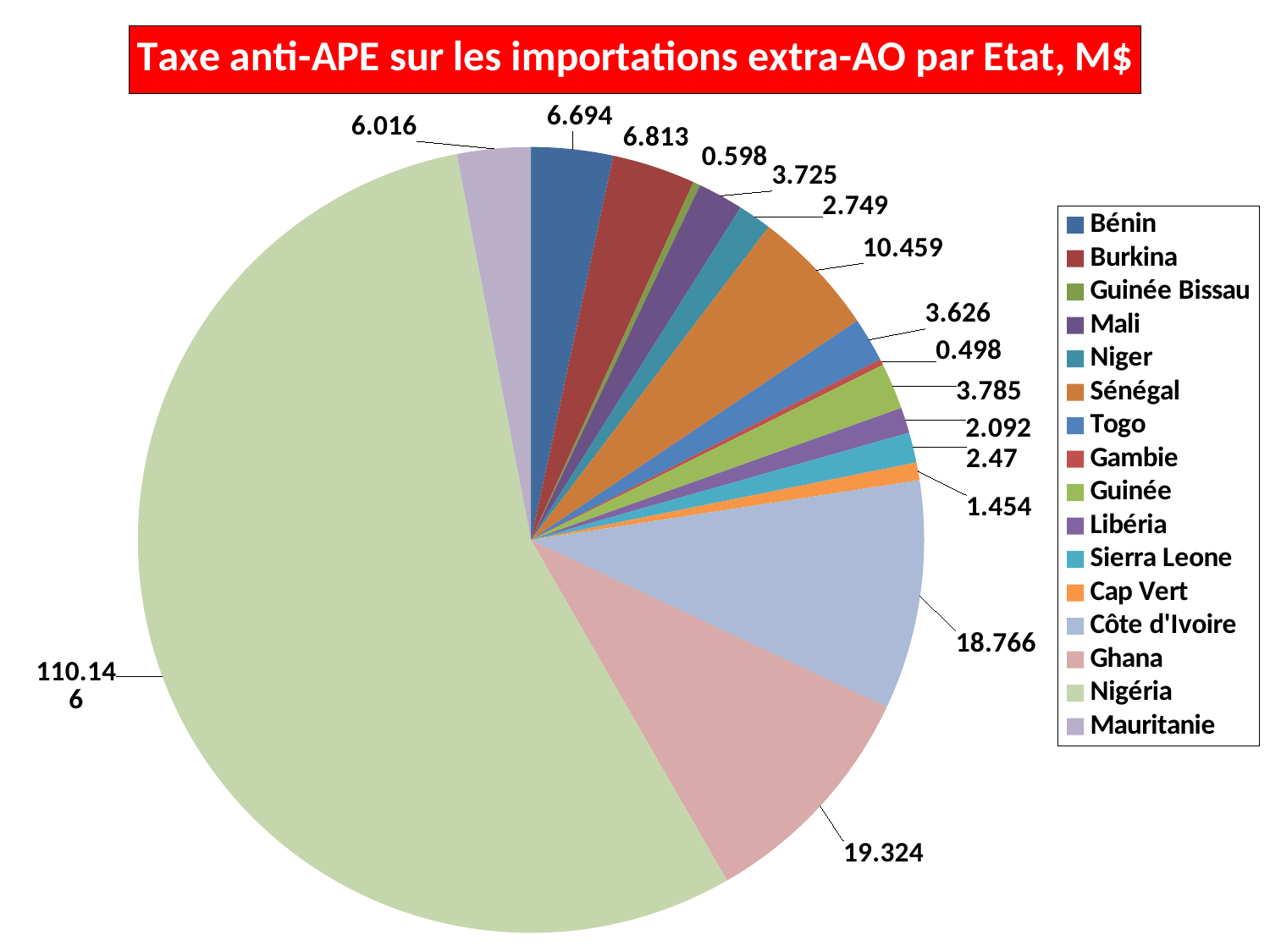

### Chart: Taxe anti-APE sur les importations extra-AO par Etat, M$

| Category | Taxe anti-APE par Etat |
|---|---|
| Bénin | 6.694 |
| Burkina | 6.813 |
| Guinée Bissau | 0.598 |
| Mali  | 3.725 |
| Niger | 2.749 |
| Sénégal | 10.459 |
| Togo | 3.626 |
| Gambie | 0.498 |
| Guinée | 3.785 |
| Libéria | 2.092 |
| Sierra Leone | 2.47 |
| Cap Vert | 1.454 |
| Côte d'Ivoire | 18.766 |
| Ghana | 19.324 |
| Nigéria | 110.146 |
| Mauritanie | 6.016 |